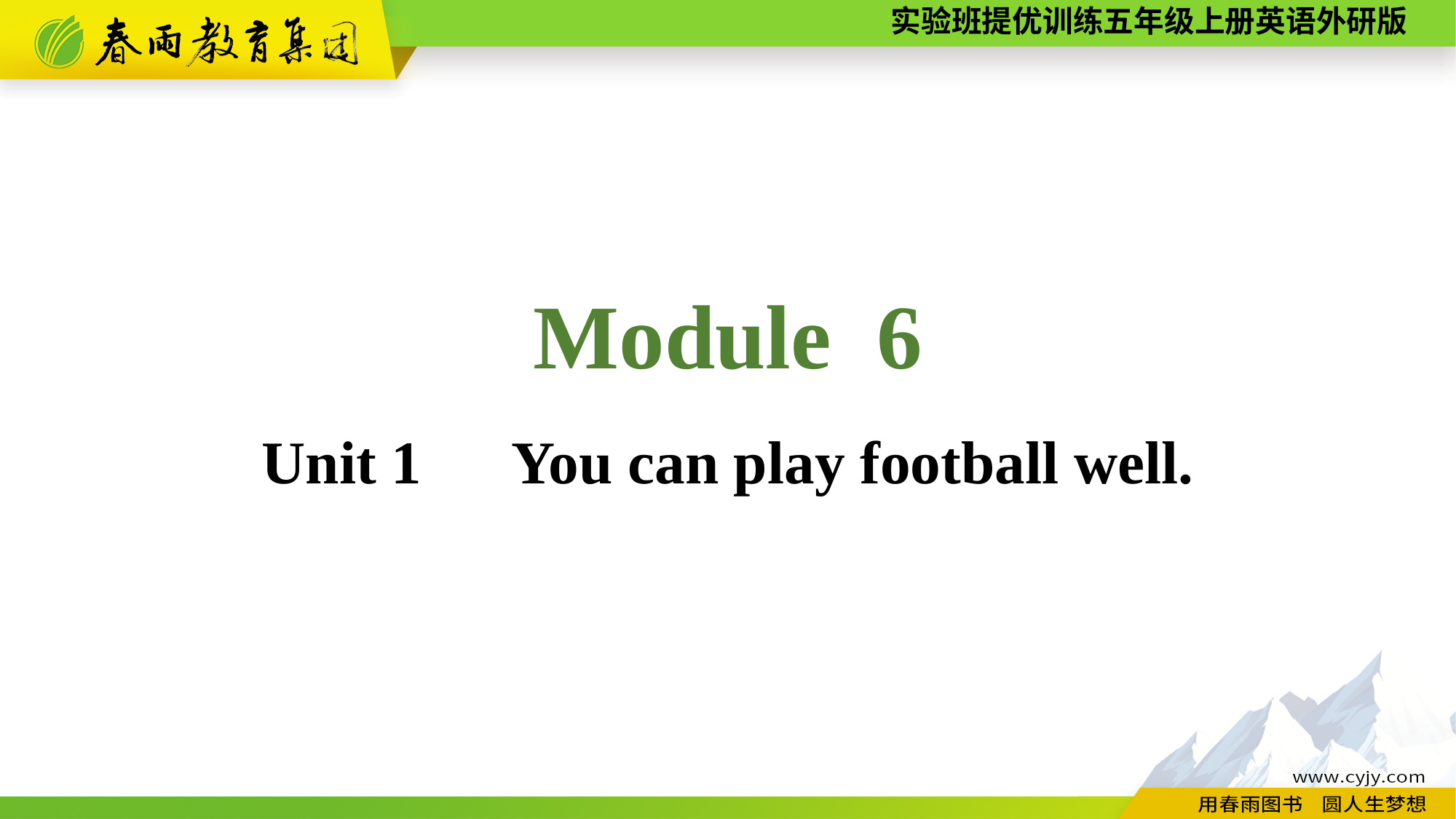

Module  6
Unit 1　You can play football well.